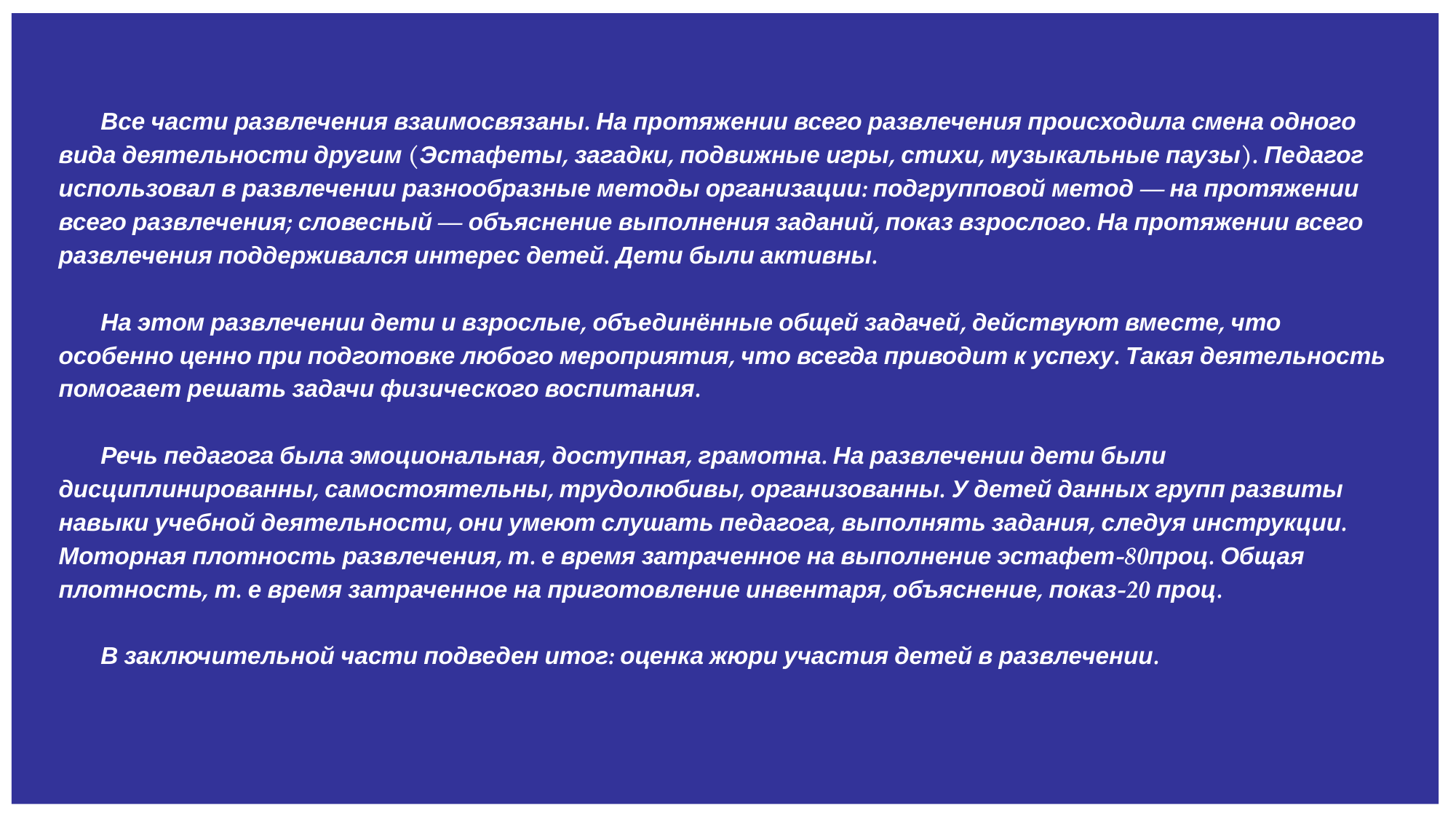

Все части развлечения взаимосвязаны. На протяжении всего развлечения происходила смена одного вида деятельности другим (Эстафеты, загадки, подвижные игры, стихи, музыкальные паузы). Педагог использовал в развлечении разнообразные методы организации: подгрупповой метод — на протяжении всего развлечения; словесный — объяснение выполнения заданий, показ взрослого. На протяжении всего развлечения поддерживался интерес детей. Дети были активны.

       На этом развлечении дети и взрослые, объединённые общей задачей, действуют вместе, что особенно ценно при подготовке любого мероприятия, что всегда приводит к успеху. Такая деятельность помогает решать задачи физического воспитания.

       Речь педагога была эмоциональная, доступная, грамотна. На развлечении дети были дисциплинированны, самостоятельны, трудолюбивы, организованны. У детей данных групп развиты навыки учебной деятельности, они умеют слушать педагога, выполнять задания, следуя инструкции. Моторная плотность развлечения, т. е время затраченное на выполнение эстафет-80проц. Общая плотность, т. е время затраченное на приготовление инвентаря, объяснение, показ-20 проц.

       В заключительной части подведен итог: оценка жюри участия детей в развлечении.